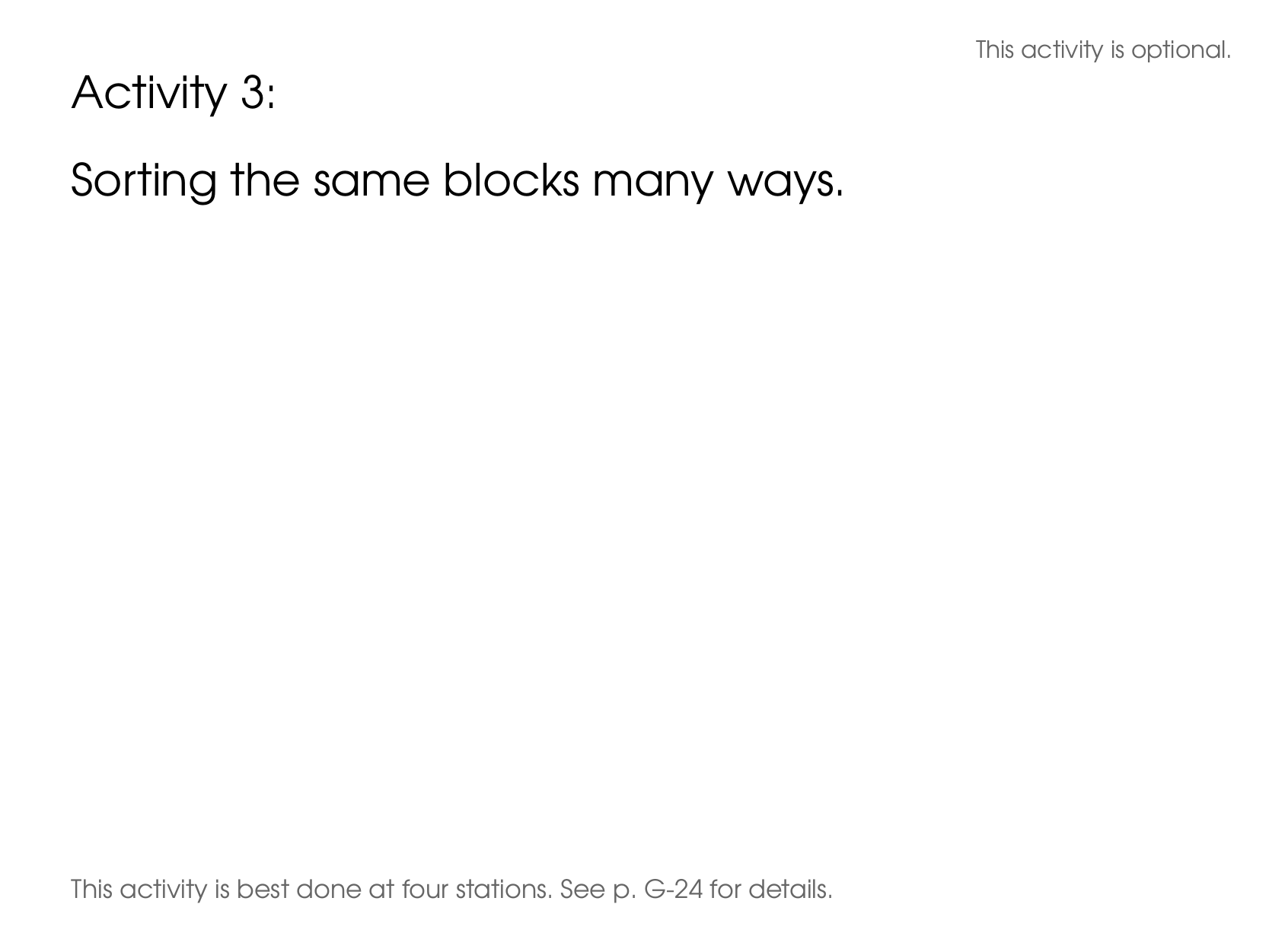

This activity is optional.
Activity 3:
Sorting the same blocks many ways.
This activity is best done at four stations. See p. G-24 for details.